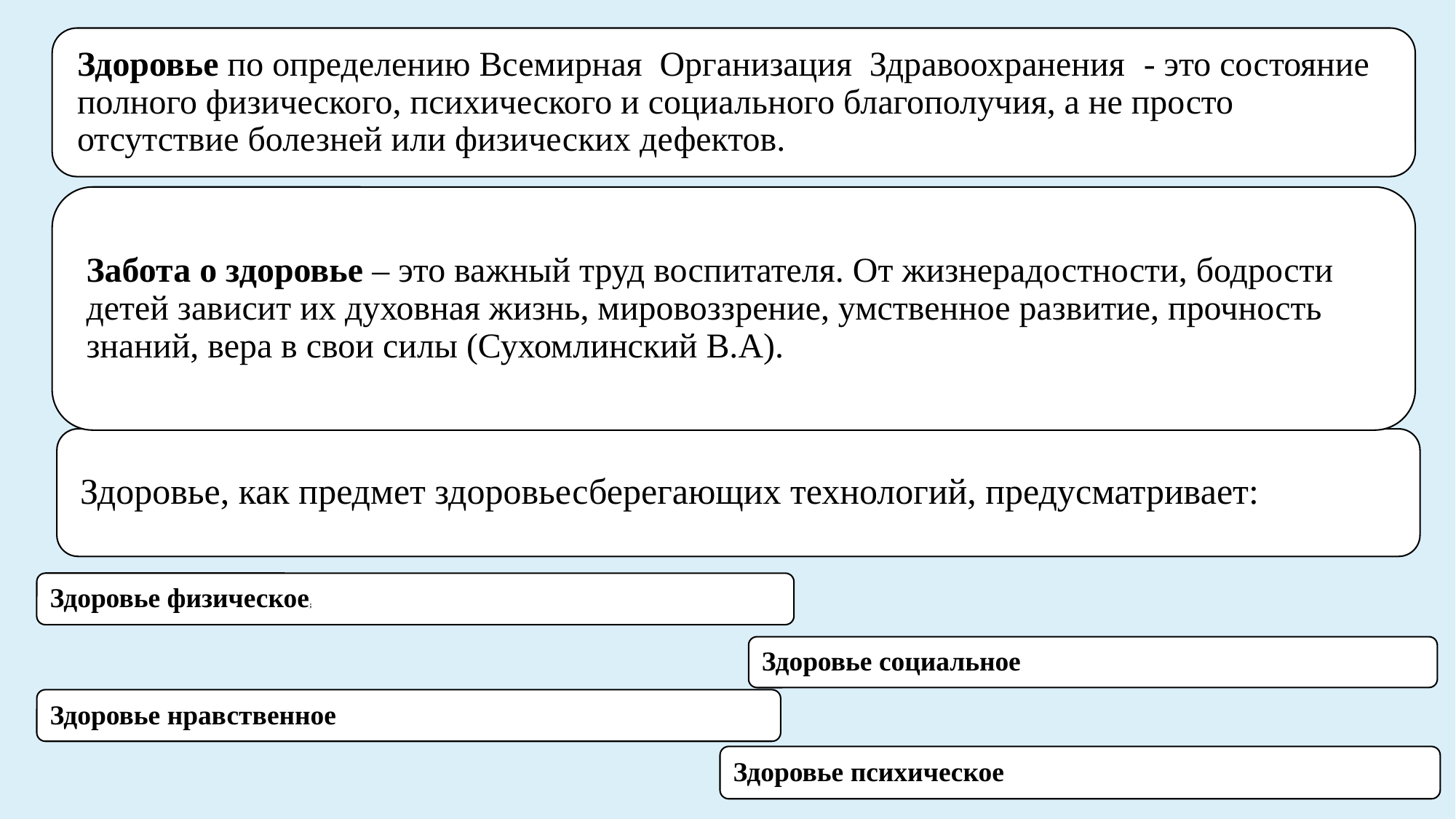

Здоровье по определению Всемирная  Организация  Здравоохранения  - это состояние полного физического, психического и социального благополучия, а не просто отсутствие болезней или физических дефектов.
Забота о здоровье – это важный труд воспитателя. От жизнерадостности, бодрости детей зависит их духовная жизнь, мировоззрение, умственное развитие, прочность знаний, вера в свои силы (Сухомлинский В.А).
Здоровье, как предмет здоровьесберегающих технологий, предусматривает:
Здоровье физическое;
Здоровье психическое
Здоровье социальное
Здоровье нравственное
#